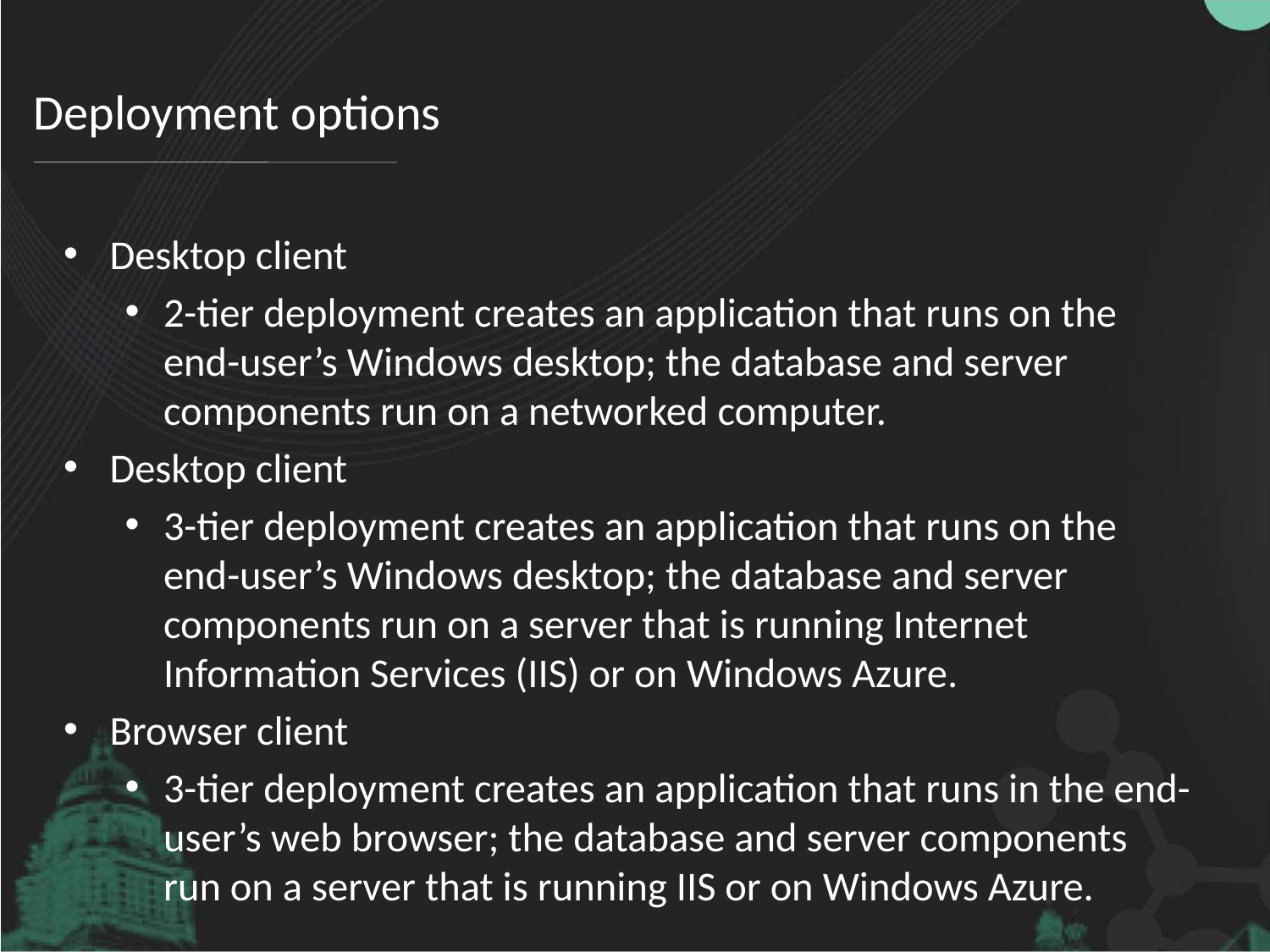

# Deployment options
Desktop client
2-tier deployment creates an application that runs on the end-user’s Windows desktop; the database and server components run on a networked computer.
Desktop client
3-tier deployment creates an application that runs on the end-user’s Windows desktop; the database and server components run on a server that is running Internet Information Services (IIS) or on Windows Azure.
Browser client
3-tier deployment creates an application that runs in the end-user’s web browser; the database and server components run on a server that is running IIS or on Windows Azure.